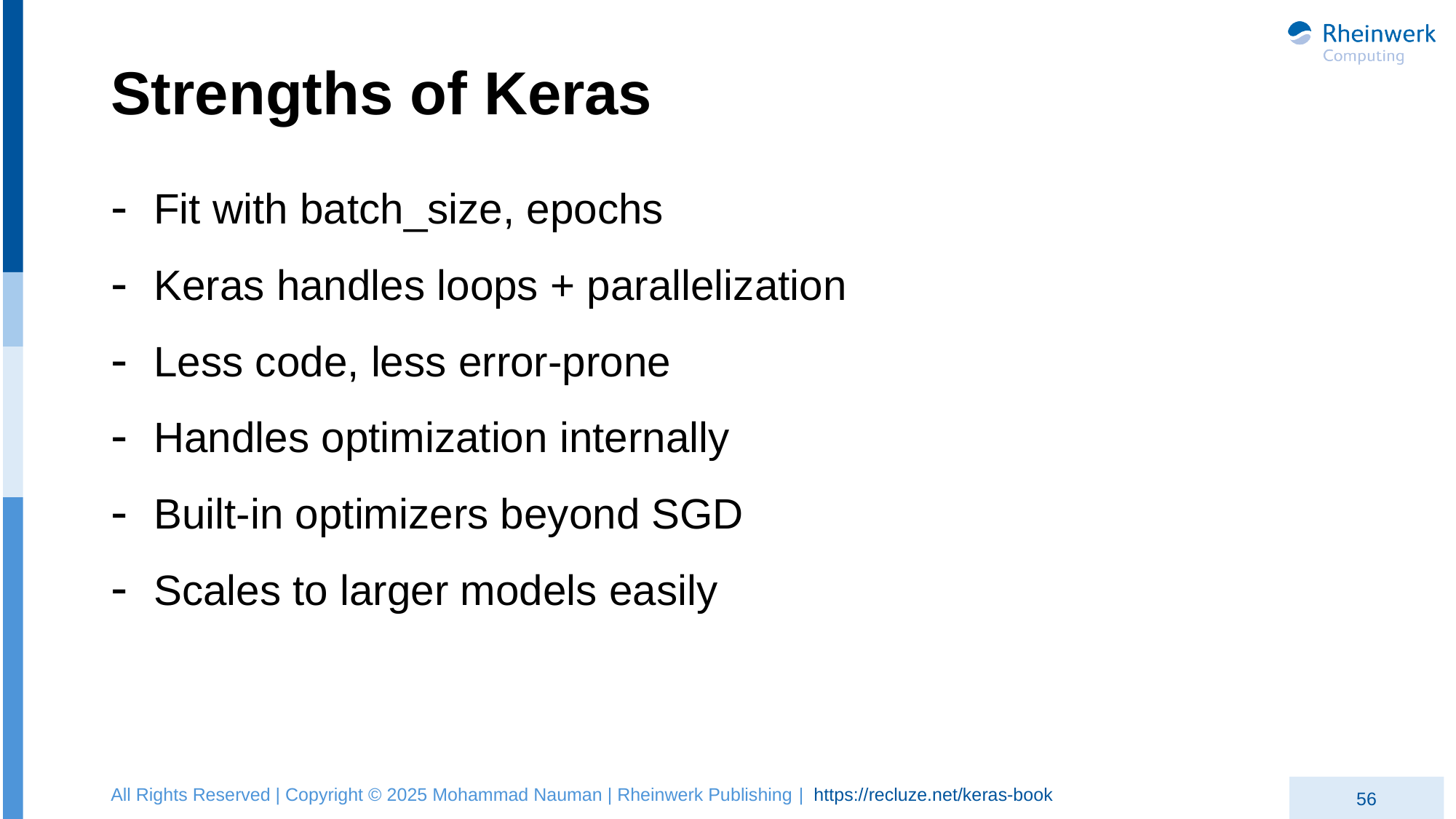

# Strengths of Keras
Fit with batch_size, epochs
Keras handles loops + parallelization
Less code, less error-prone
Handles optimization internally
Built-in optimizers beyond SGD
Scales to larger models easily